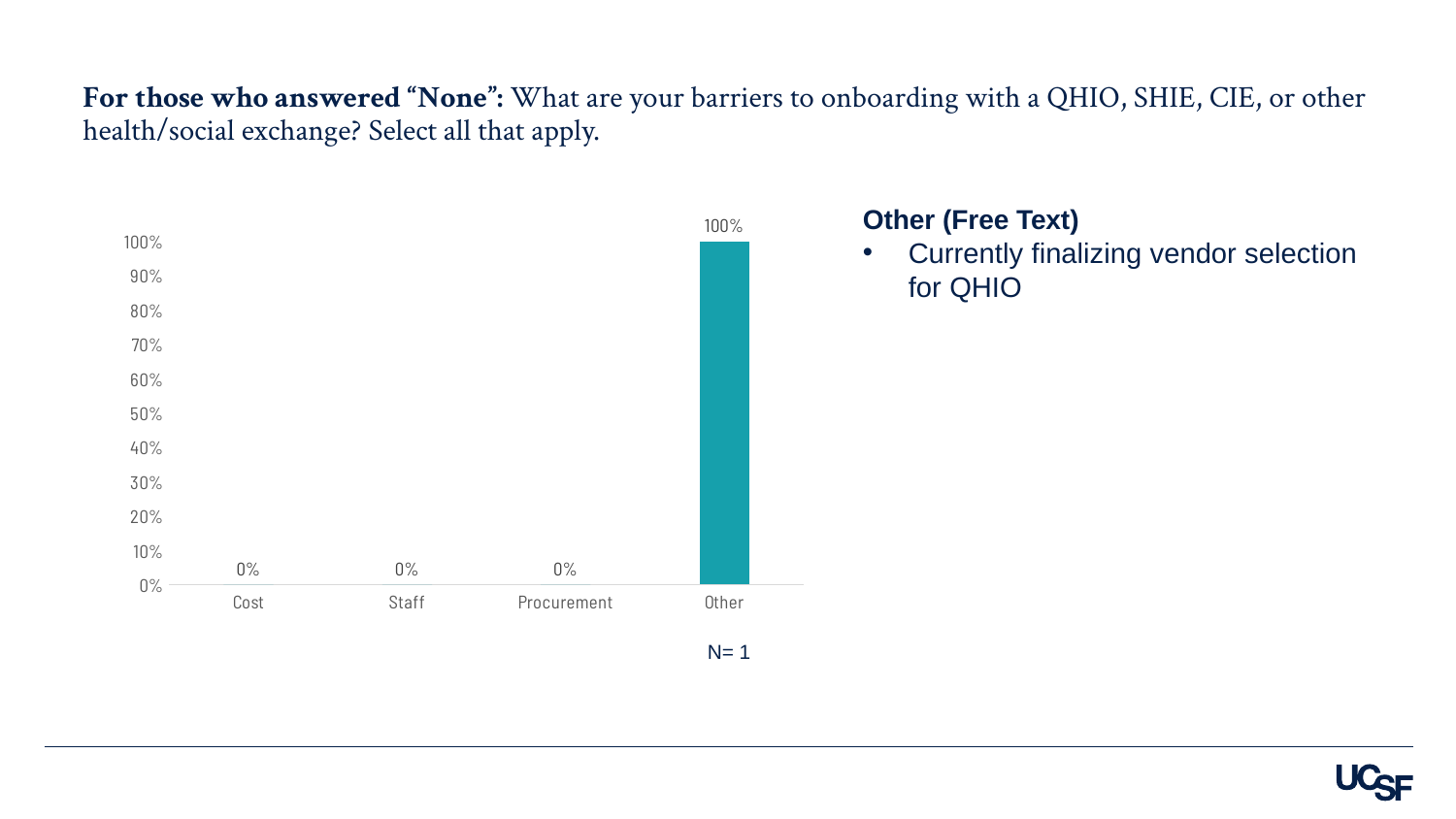

For those who answered “None”: What are your barriers to onboarding with a QHIO, SHIE, CIE, or other health/social exchange? Select all that apply.

### Chart

| Category |  |
|---|---|
| Cost | 0.0 |
| Staff | 0.0 |
| Procurement | 0.0 |
| Other | 1.0 |
Other (Free Text)
Currently finalizing vendor selection for QHIO
N= 1